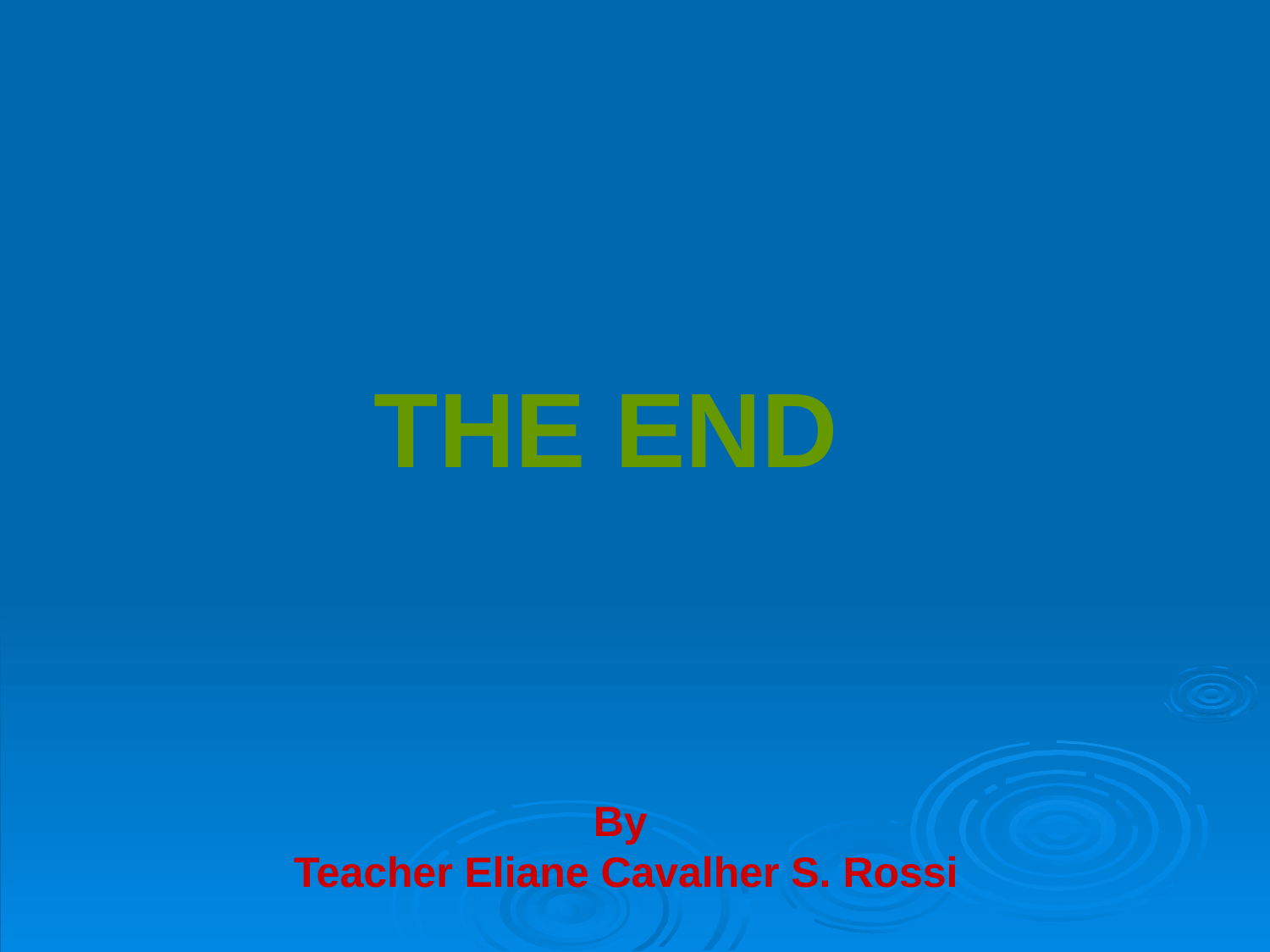

# THE END
By
Teacher Eliane Cavalher S. Rossi